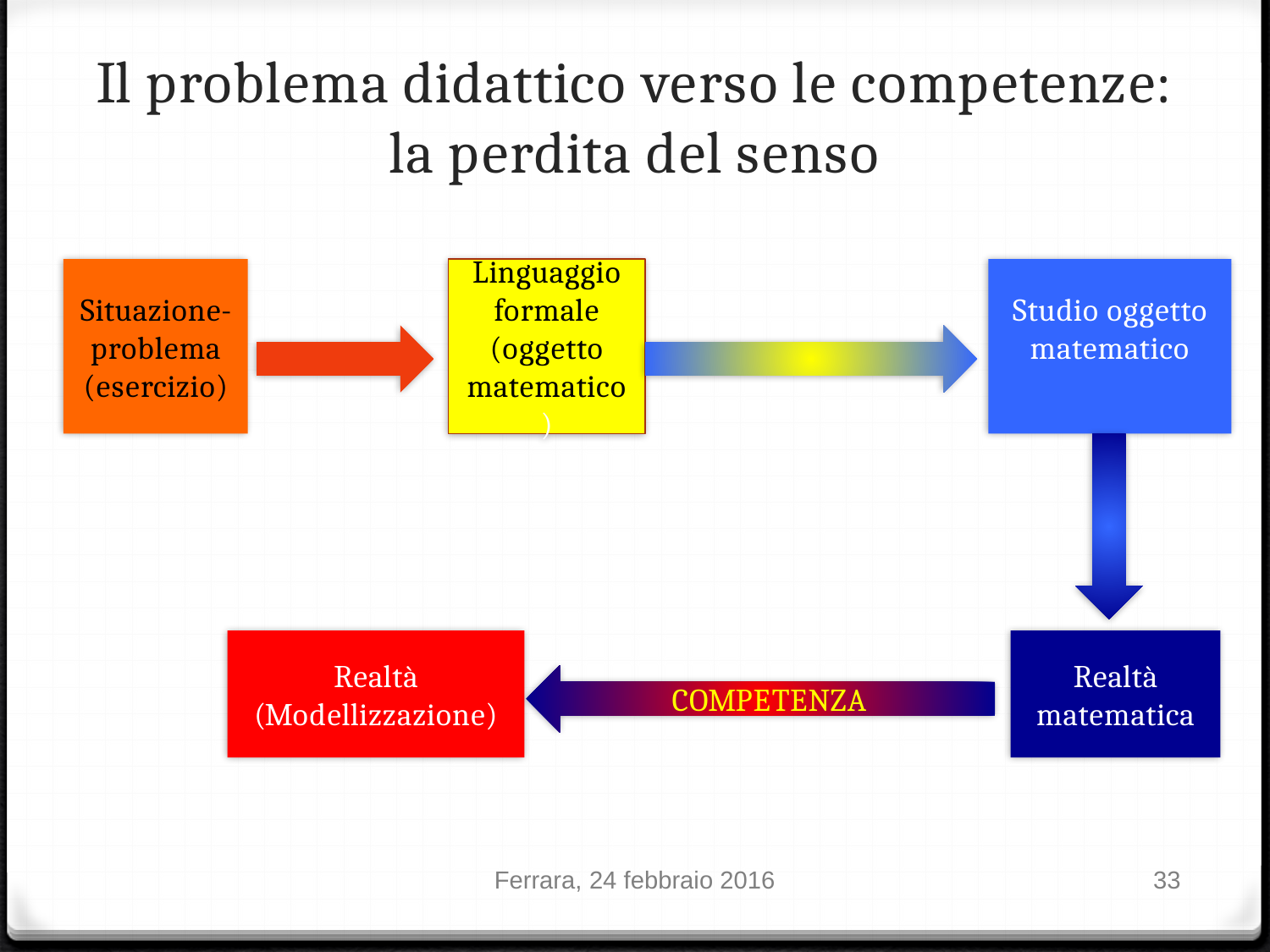

# Il problema didattico verso le competenze: la perdita del senso
Situazione-problema
(esercizio)
Linguaggio formale
(oggetto matematico)
Studio oggetto matematico

Realtà
(Modellizzazione)
Realtà matematica
COMPETENZA
Ferrara, 24 febbraio 2016
33